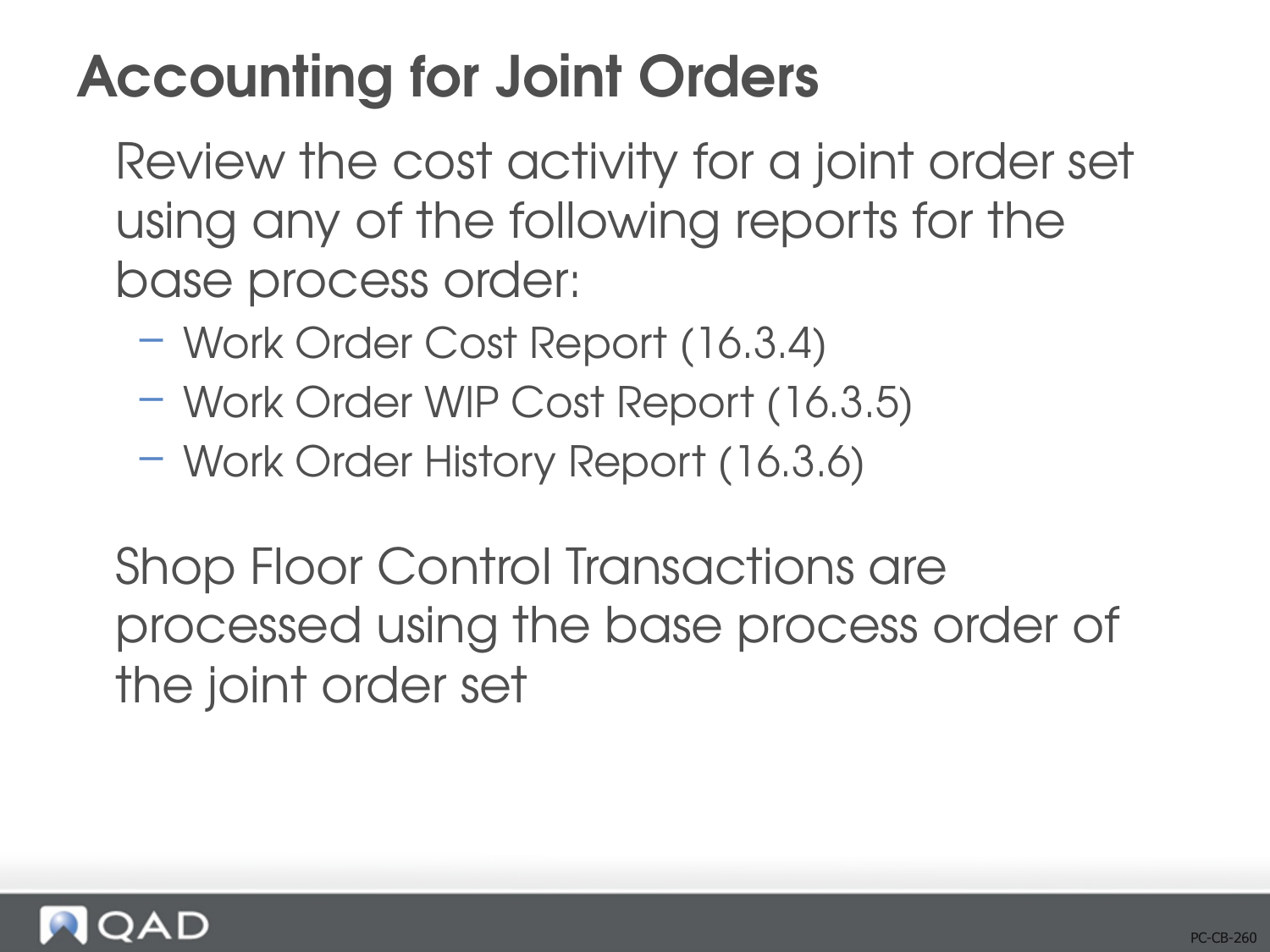

# Accounting for Joint Orders
Review the cost activity for a joint order set using any of the following reports for the base process order:
 Work Order Cost Report (16.3.4)
 Work Order WIP Cost Report (16.3.5)
 Work Order History Report (16.3.6)
Shop Floor Control Transactions are processed using the base process order of the joint order set
PC-CB-260